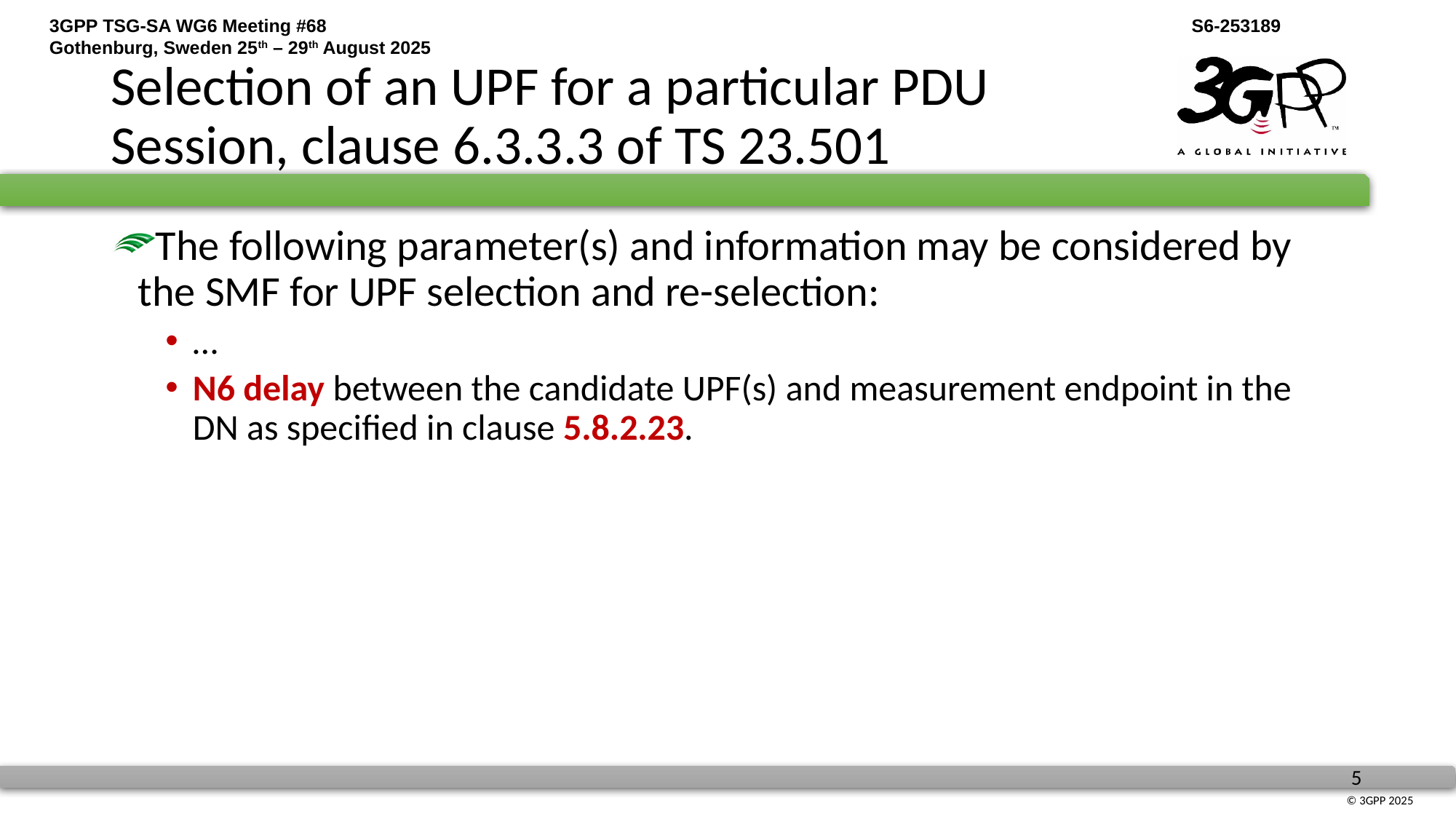

# Selection of an UPF for a particular PDU Session, clause 6.3.3.3 of TS 23.501
The following parameter(s) and information may be considered by the SMF for UPF selection and re-selection:
…
N6 delay between the candidate UPF(s) and measurement endpoint in the DN as specified in clause 5.8.2.23.